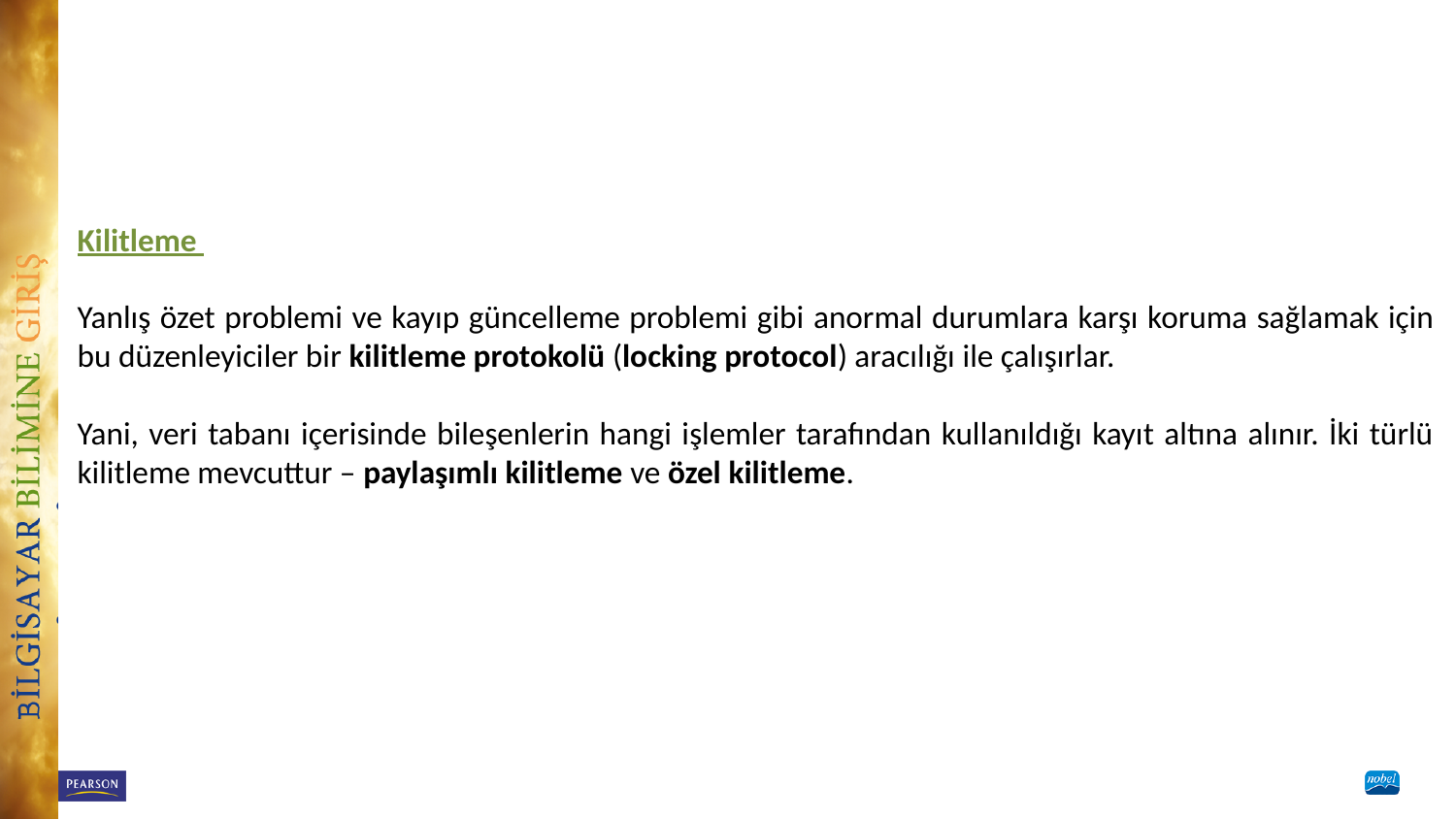

Kilitleme

Yanlış özet problemi ve kayıp güncelleme problemi gibi anormal durumlara karşı koruma sağlamak için bu düzenleyiciler bir kilitleme protokolü (locking protocol) aracılığı ile çalışırlar.

Yani, veri tabanı içerisinde bileşenlerin hangi işlemler tarafından kullanıldığı kayıt altına alınır. İki türlü kilitleme mevcuttur – paylaşımlı kilitleme ve özel kilitleme.